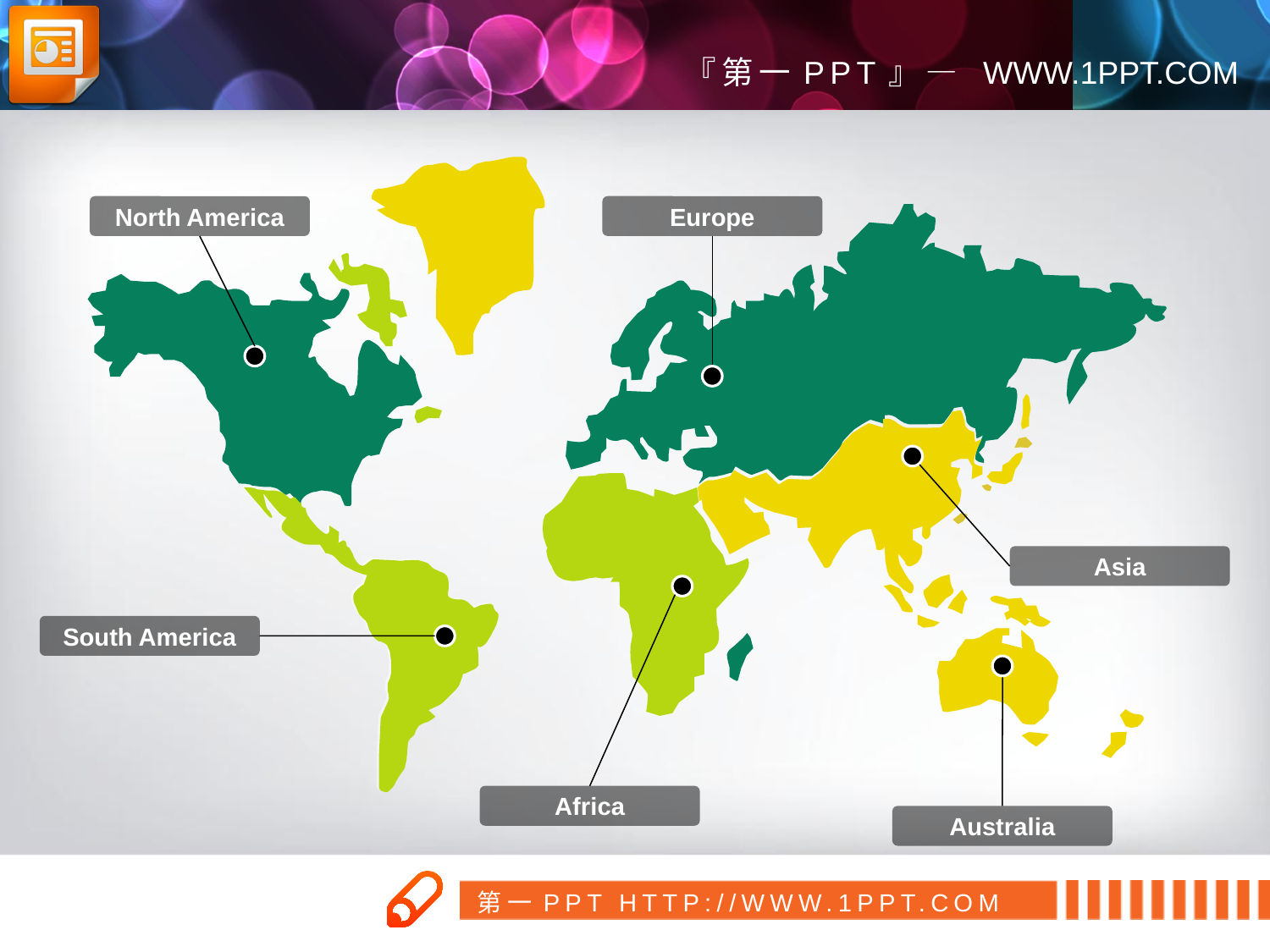

North America
Europe

Asia

South America

Africa
Australia